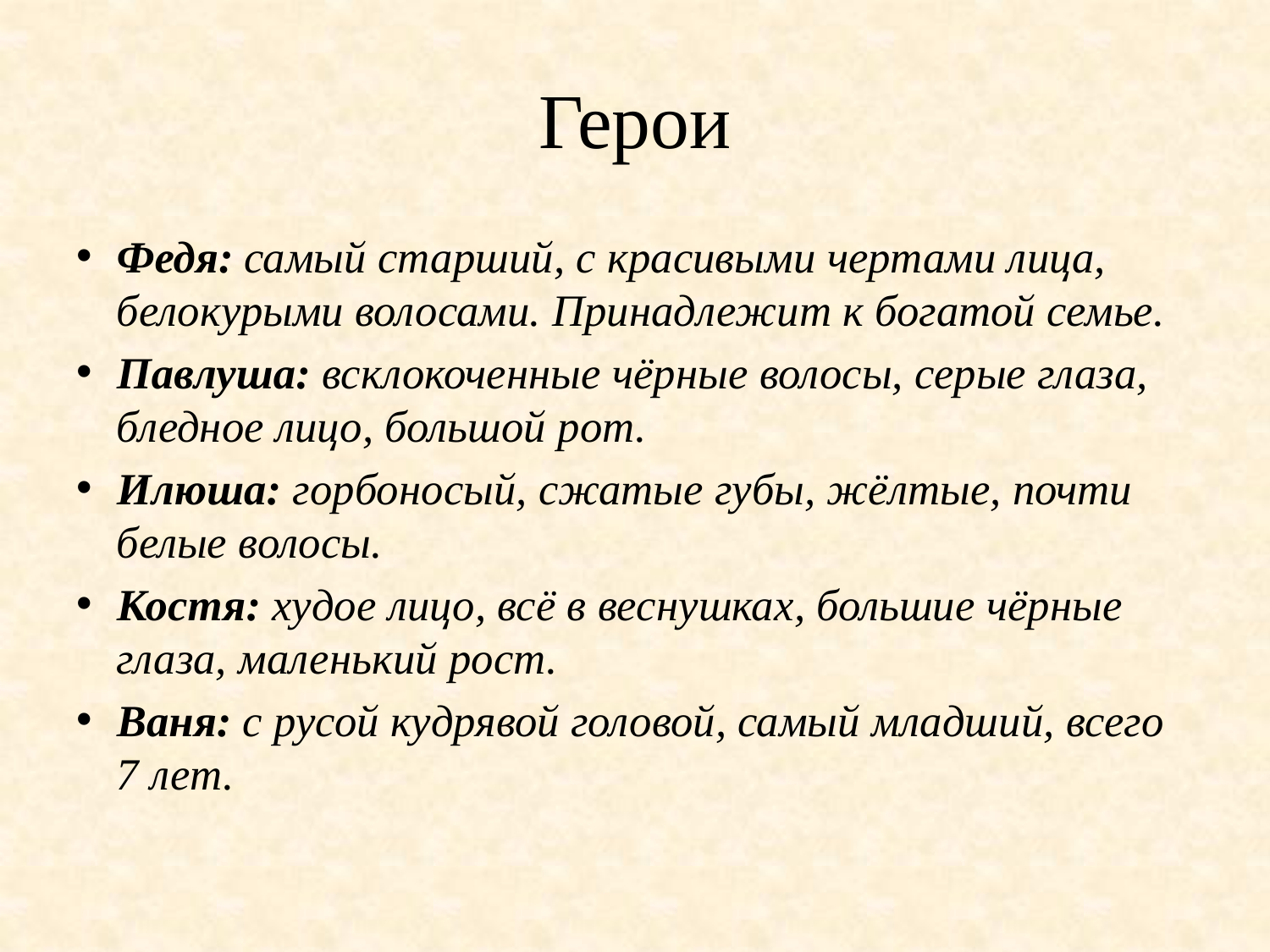

# Герои
Федя: самый старший, с красивыми чертами лица, белокурыми волосами. Принадлежит к богатой семье.
Павлуша: всклокоченные чёрные волосы, серые глаза, бледное лицо, большой рот.
Илюша: горбоносый, сжатые губы, жёлтые, почти белые волосы.
Костя: худое лицо, всё в веснушках, большие чёрные глаза, маленький рост.
Ваня: с русой кудрявой головой, самый младший, всего 7 лет.